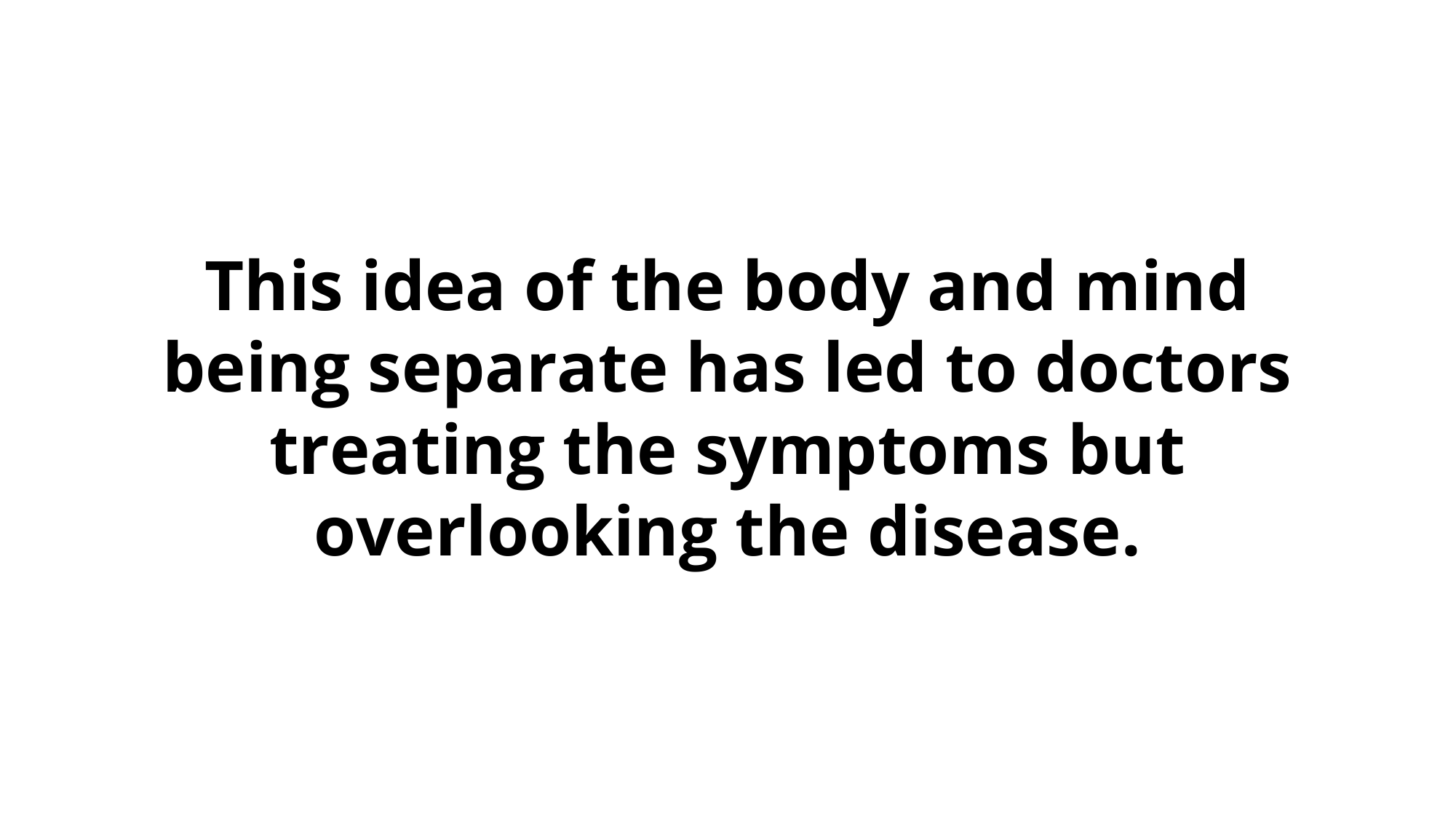

This idea of the body and mind being separate has led to doctors treating the symptoms but overlooking the disease.